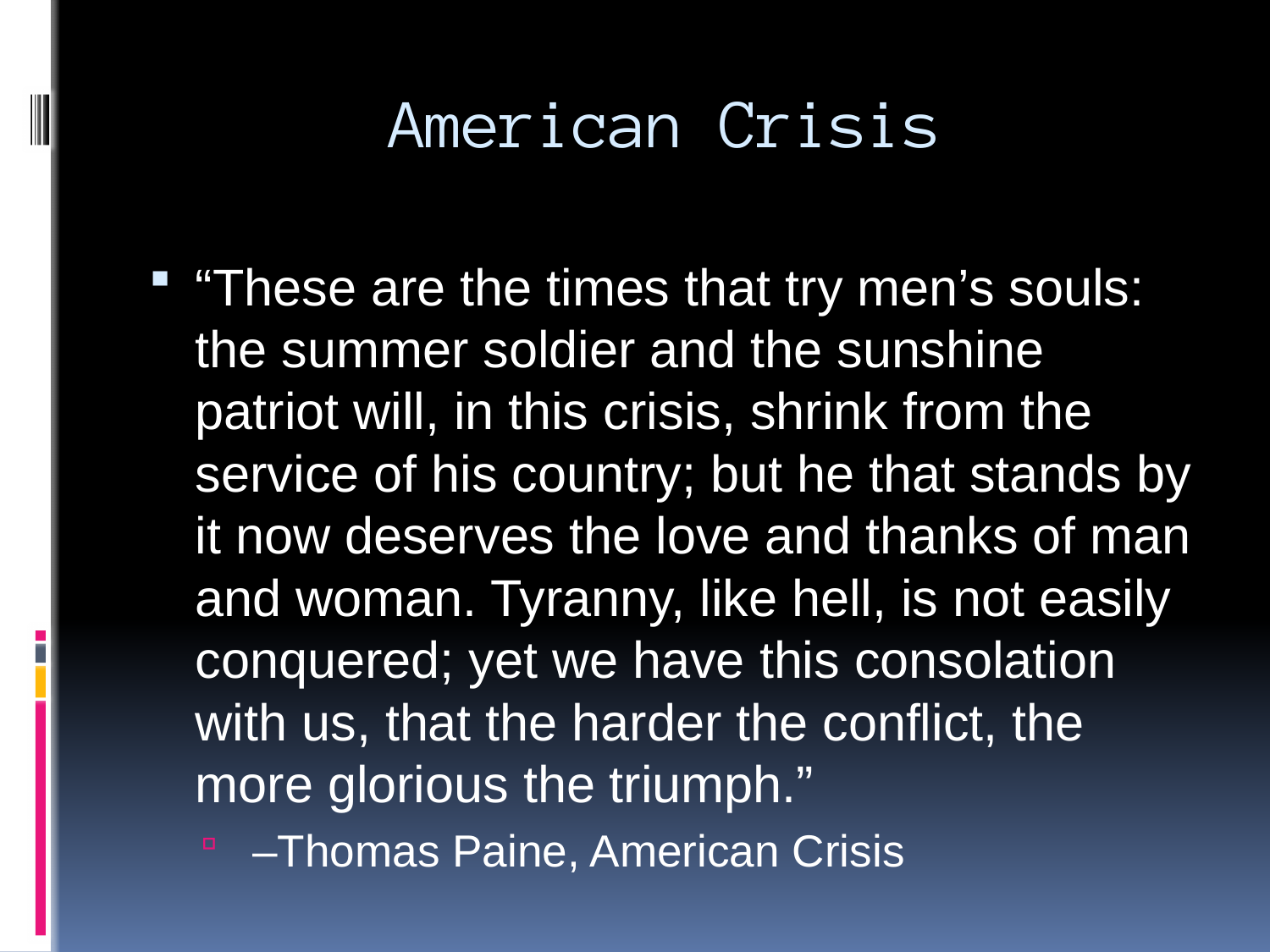

# American Crisis
“These are the times that try men’s souls: the summer soldier and the sunshine patriot will, in this crisis, shrink from the service of his country; but he that stands by it now deserves the love and thanks of man and woman. Tyranny, like hell, is not easily conquered; yet we have this consolation with us, that the harder the conflict, the more glorious the triumph.”
 –Thomas Paine, American Crisis